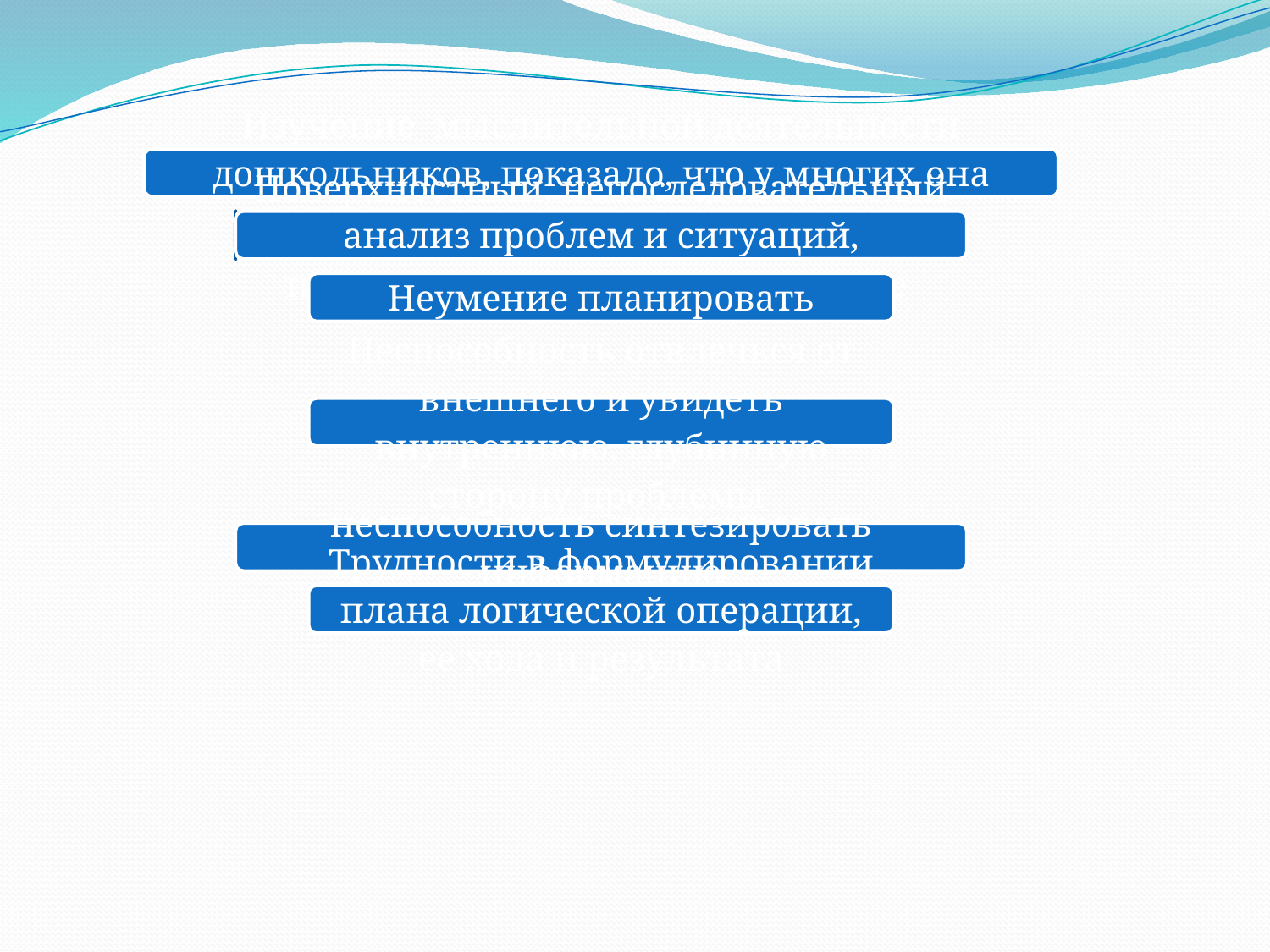

Неумение планировать
Неспособность отвлечься от внешнего и увидеть внутреннюю, глубинную сторону проблемы